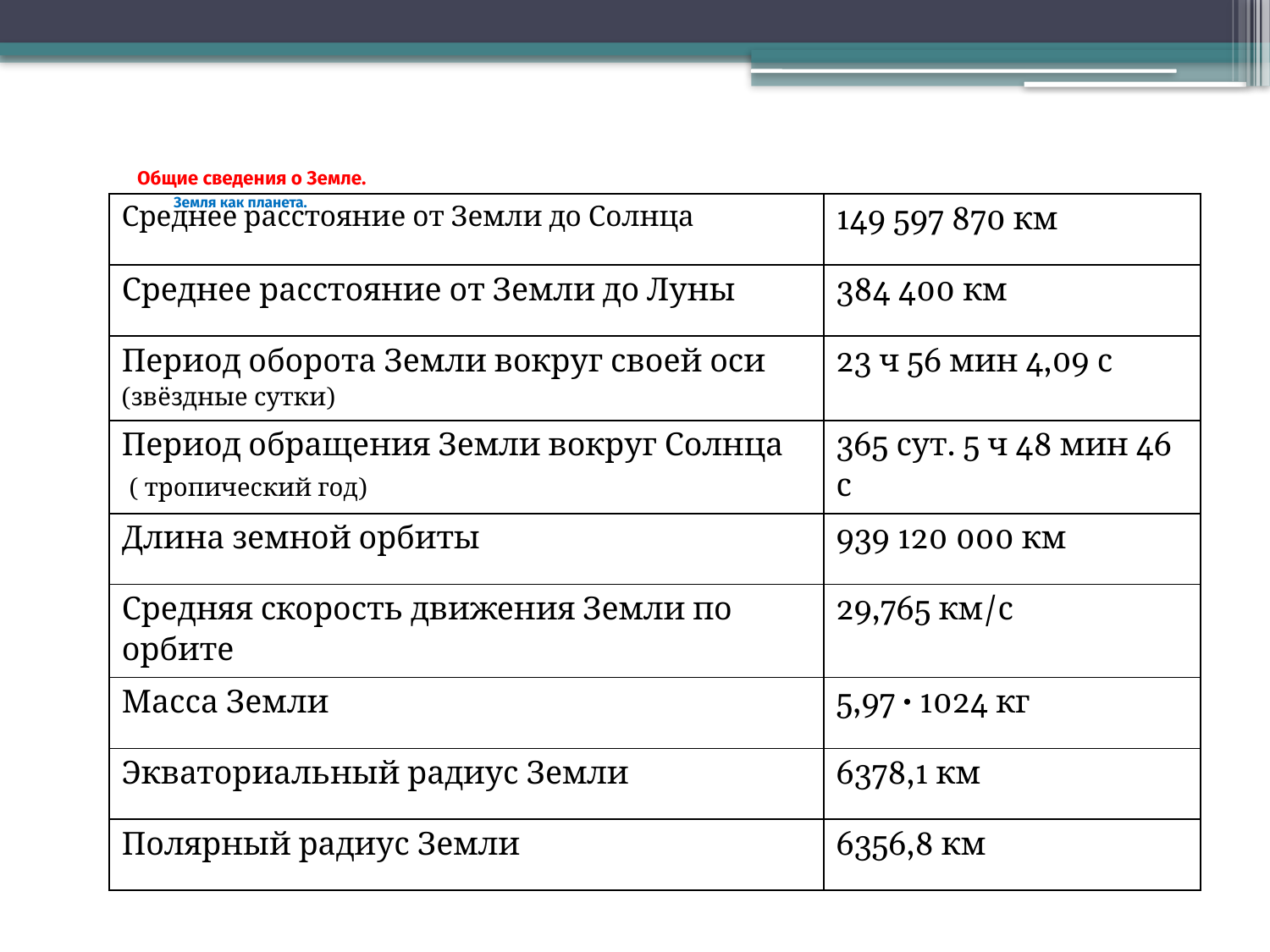

# Общие сведения о Земле. Земля как планета.
| Среднее расстояние от Земли до Солнца | 149 597 870 км |
| --- | --- |
| Среднее расстояние от Земли до Луны | 384 400 км |
| Период оборота Земли вокруг своей оси (звёздные сутки) | 23 ч 56 мин 4,09 с |
| Период обращения Земли вокруг Солнца ( тропический год) | 365 сут. 5 ч 48 мин 46 с |
| Длина земной орбиты | 939 120 000 км |
| Средняя скорость движения Земли по орбите | 29,765 км/с |
| Масса Земли | 5,97 ∙ 1024 кг |
| Экваториальный радиус Земли | 6378,1 км |
| Полярный радиус Земли | 6356,8 км |